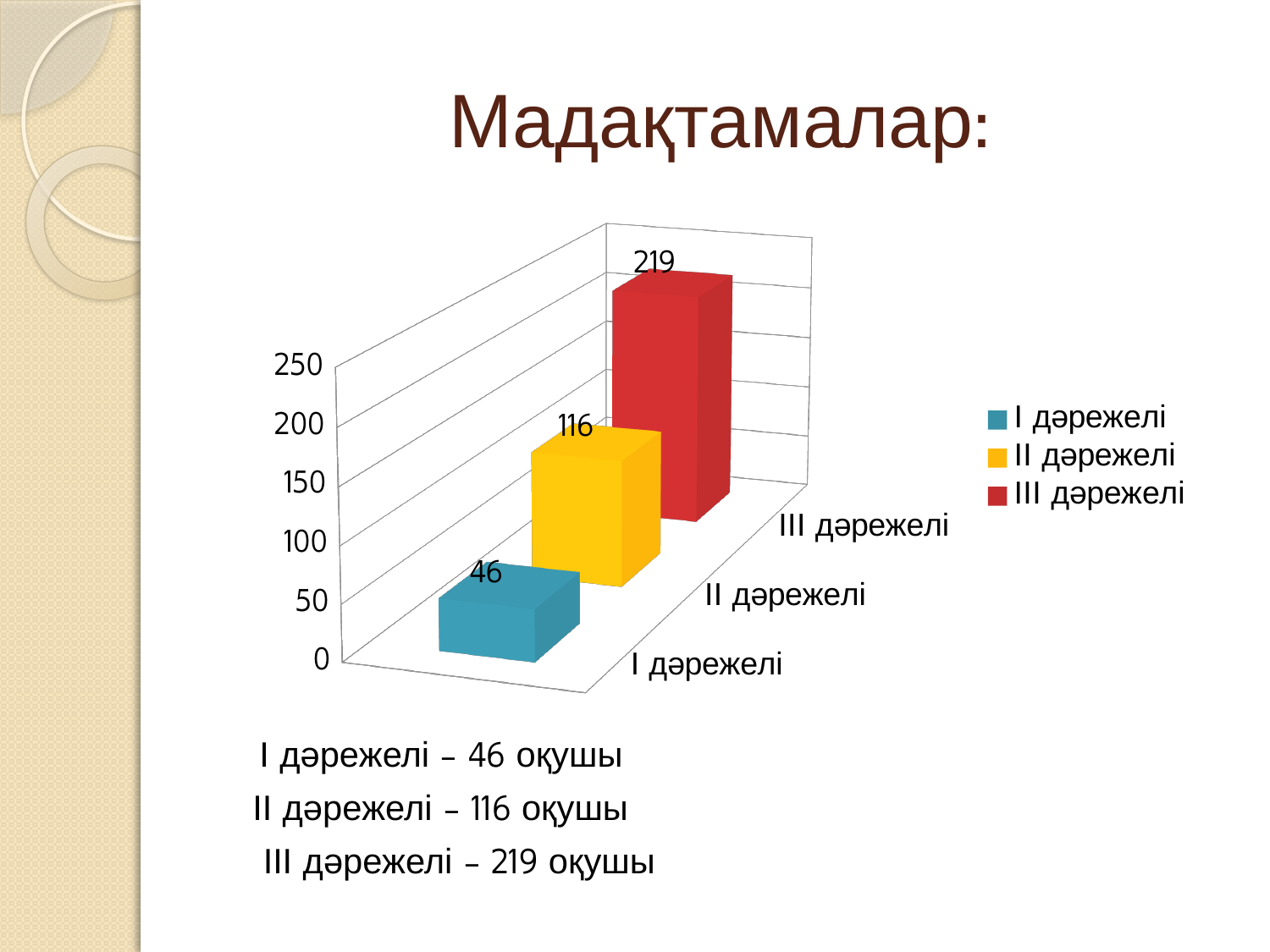

# Мадақтамалар:

[unsupported chart]

 І дәрежелі – 46 оқушы
ІІ дәрежелі – 116 оқушы
 ІІІ дәрежелі – 219 оқушы